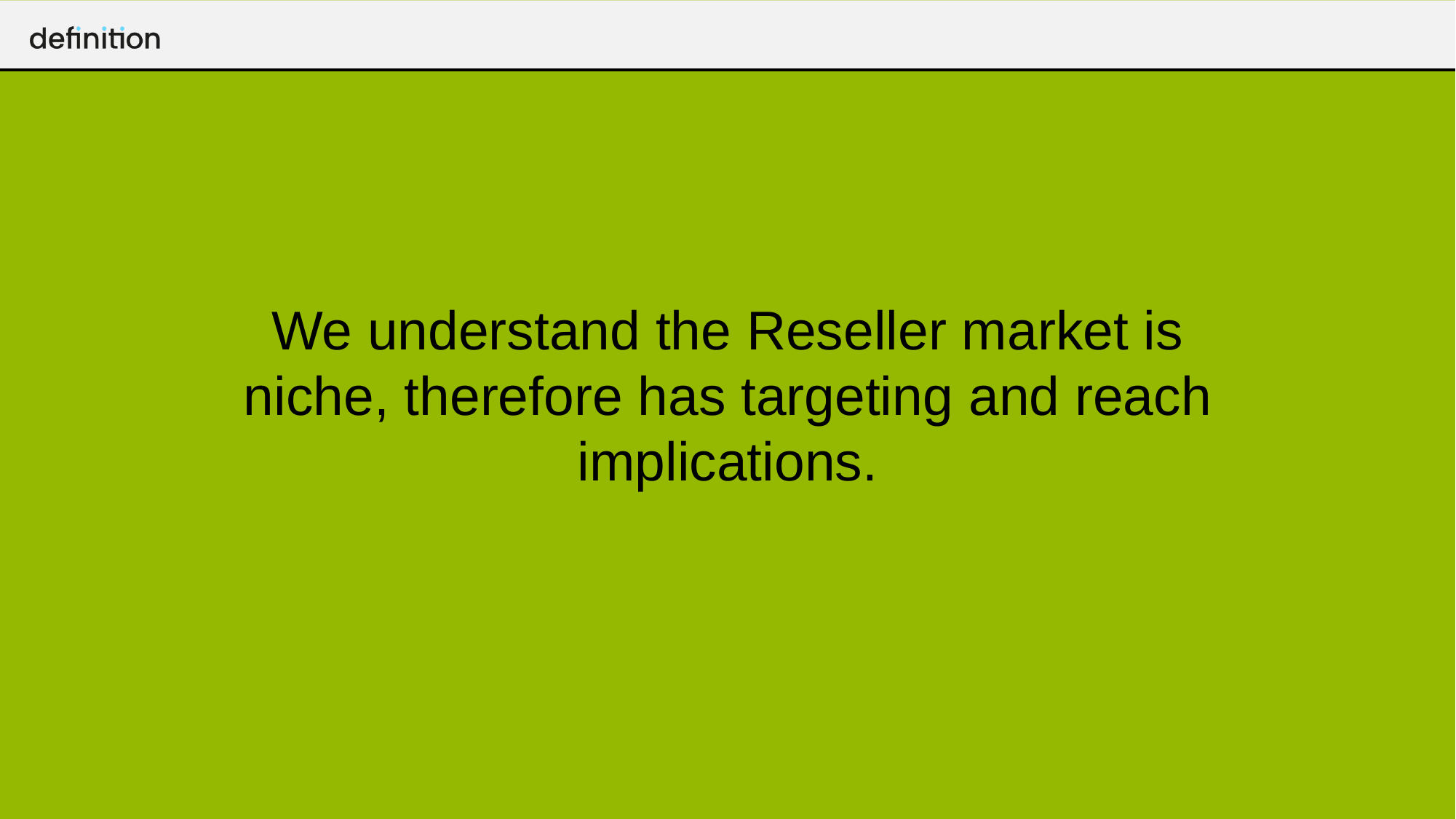

We understand the Reseller market is niche, therefore has targeting and reach implications.